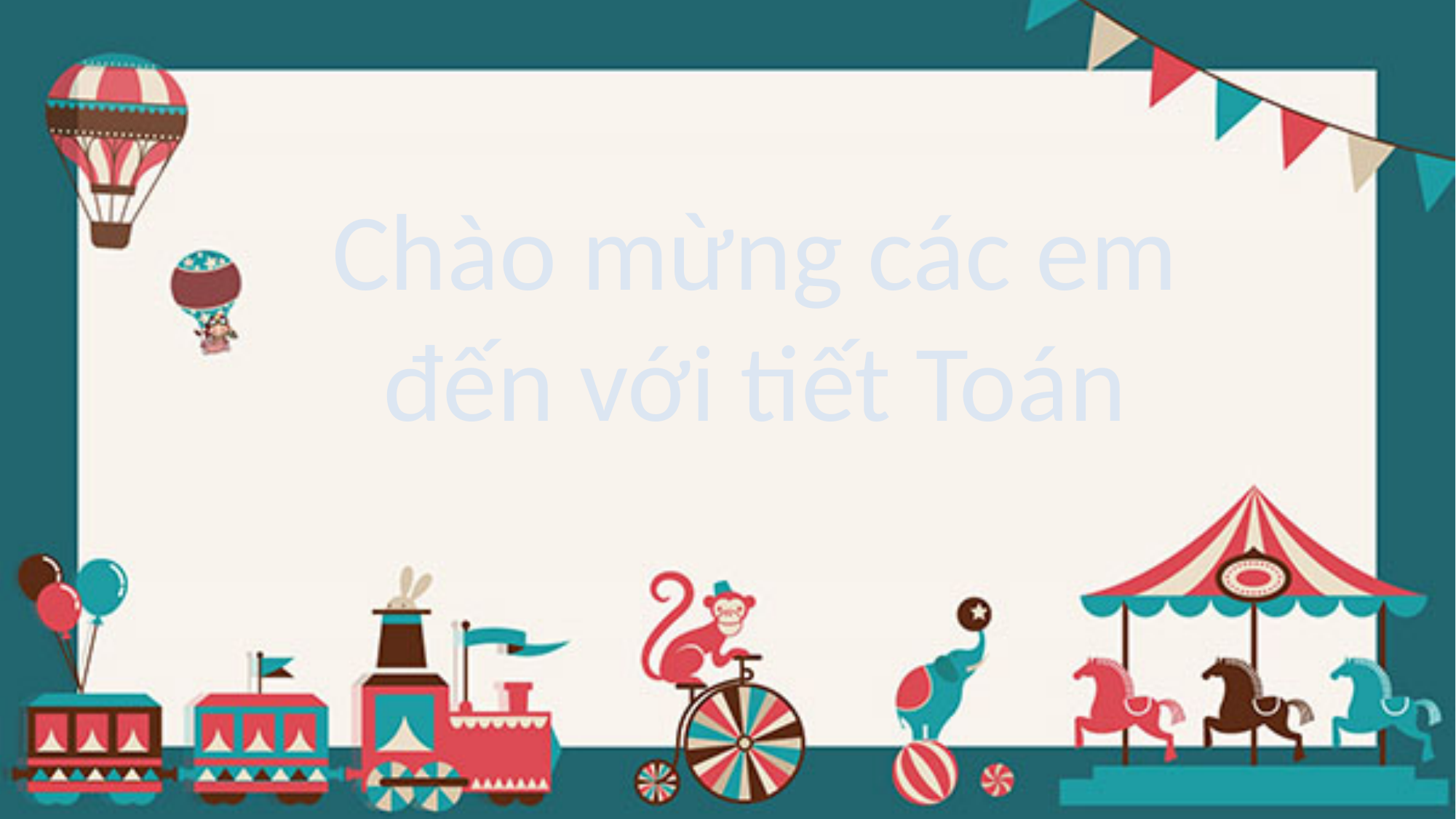

Chào mừng các em đến với tiết Toán